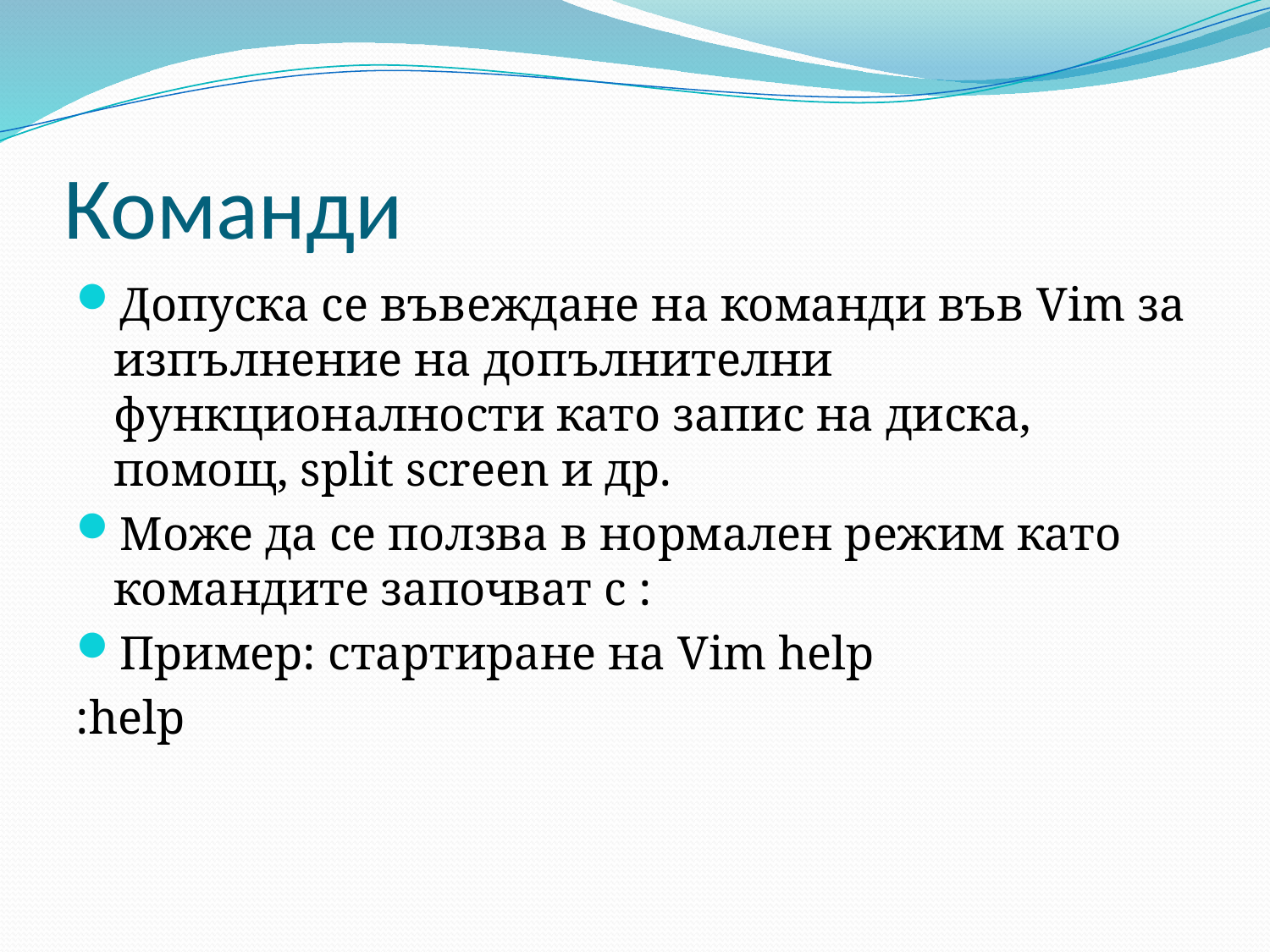

# Команди
Допуска се въвеждане на команди във Vim за изпълнение на допълнителни функционалности като запис на диска, помощ, split screen и др.
Може да се ползва в нормален режим като командите започват с :
Пример: стартиране на Vim help
:help